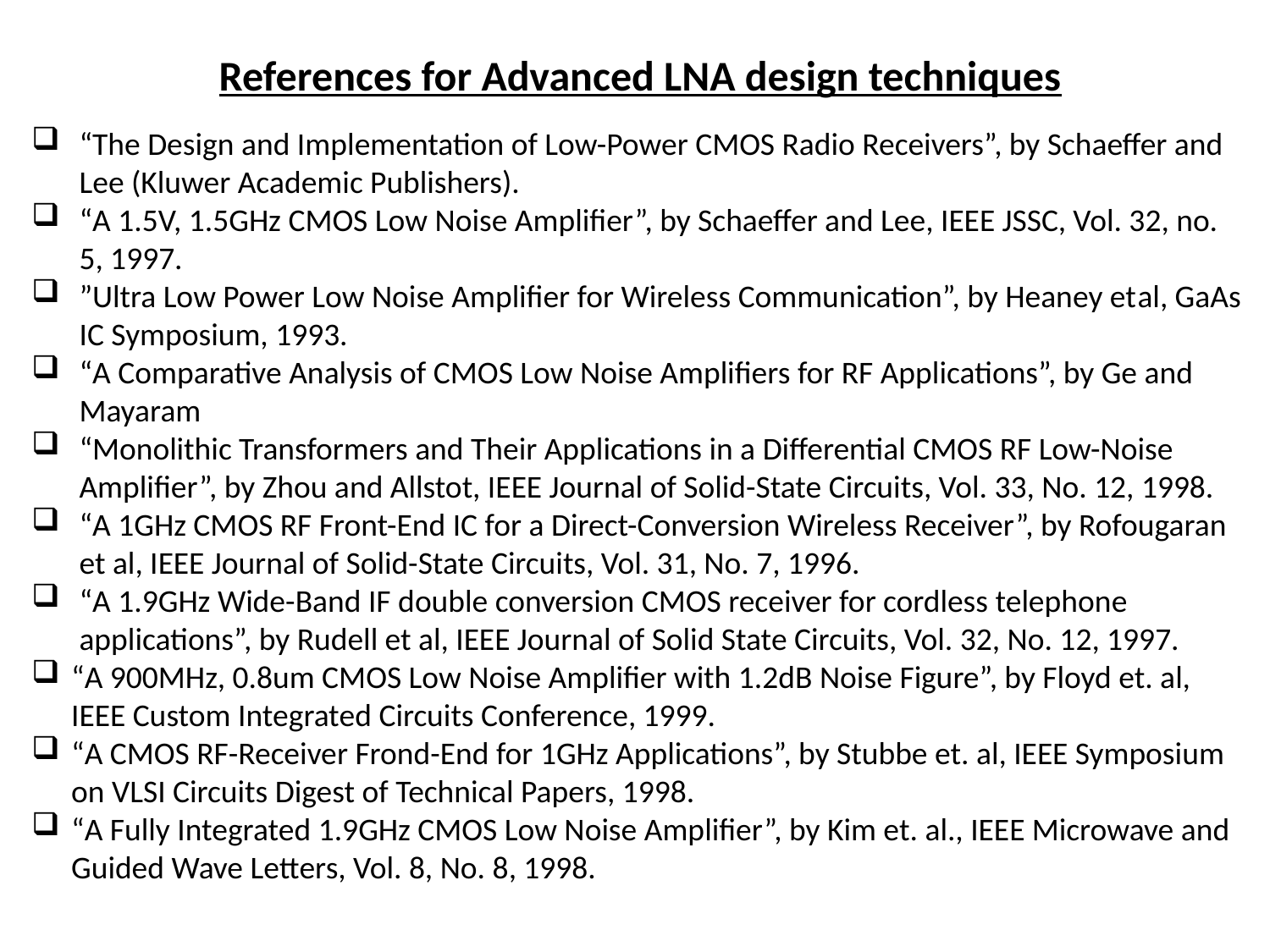

References for Advanced LNA design techniques
“The Design and Implementation of Low-Power CMOS Radio Receivers”, by Schaeffer and Lee (Kluwer Academic Publishers).
“A 1.5V, 1.5GHz CMOS Low Noise Amplifier”, by Schaeffer and Lee, IEEE JSSC, Vol. 32, no. 5, 1997.
”Ultra Low Power Low Noise Amplifier for Wireless Communication”, by Heaney etal, GaAs IC Symposium, 1993.
“A Comparative Analysis of CMOS Low Noise Amplifiers for RF Applications”, by Ge and Mayaram
“Monolithic Transformers and Their Applications in a Differential CMOS RF Low-Noise Amplifier”, by Zhou and Allstot, IEEE Journal of Solid-State Circuits, Vol. 33, No. 12, 1998.
“A 1GHz CMOS RF Front-End IC for a Direct-Conversion Wireless Receiver”, by Rofougaran et al, IEEE Journal of Solid-State Circuits, Vol. 31, No. 7, 1996.
“A 1.9GHz Wide-Band IF double conversion CMOS receiver for cordless telephone applications”, by Rudell et al, IEEE Journal of Solid State Circuits, Vol. 32, No. 12, 1997.
“A 900MHz, 0.8um CMOS Low Noise Amplifier with 1.2dB Noise Figure”, by Floyd et. al, IEEE Custom Integrated Circuits Conference, 1999.
“A CMOS RF-Receiver Frond-End for 1GHz Applications”, by Stubbe et. al, IEEE Symposium on VLSI Circuits Digest of Technical Papers, 1998.
“A Fully Integrated 1.9GHz CMOS Low Noise Amplifier”, by Kim et. al., IEEE Microwave and Guided Wave Letters, Vol. 8, No. 8, 1998.